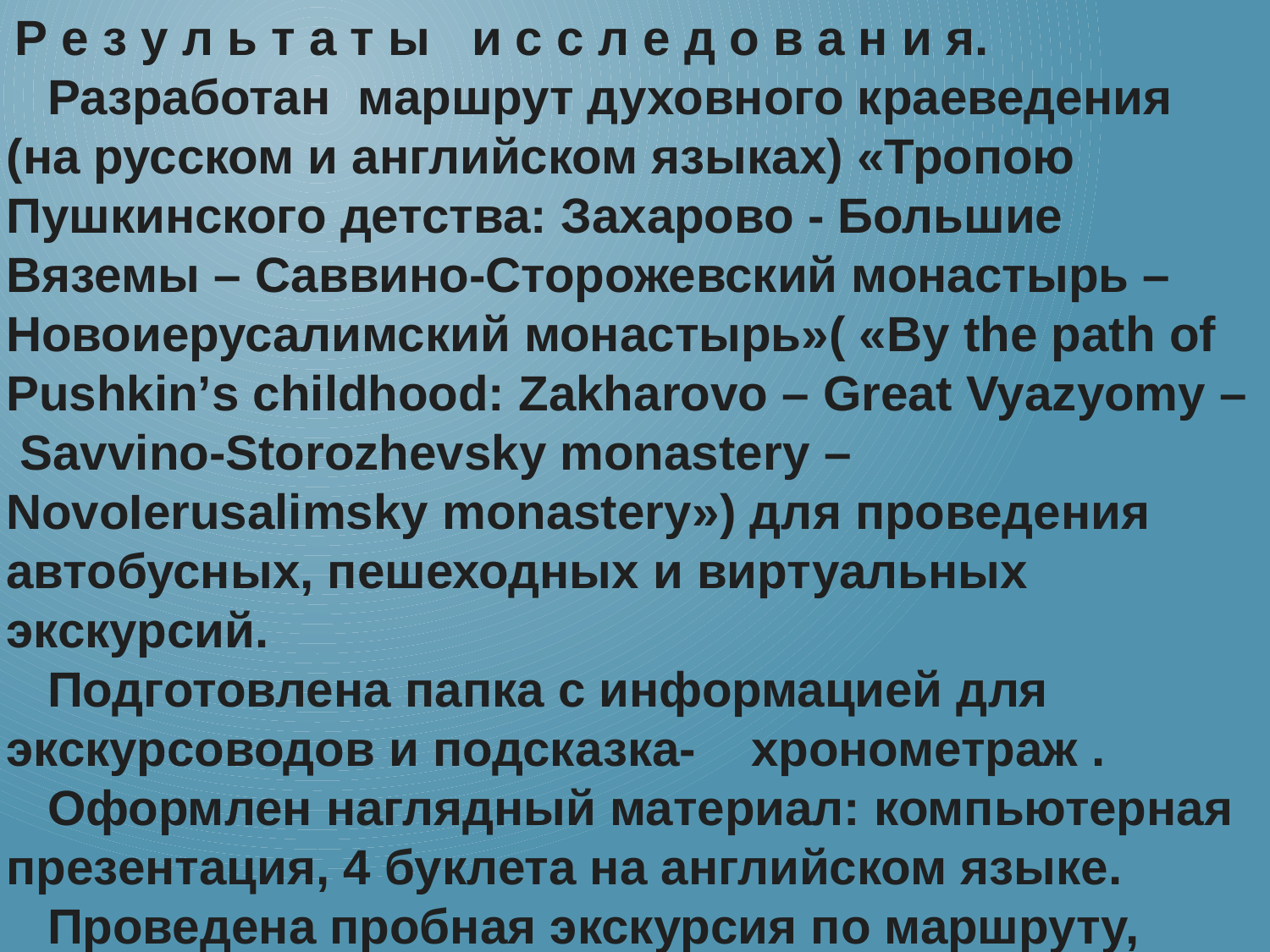

Р е з у л ь т а т ы   и с с л е д о в а н и я.
   Разработан  маршрут духовного краеведения (на русском и английском языках) «Тропою Пушкинского детства: Захарово - Большие Вяземы – Саввино-Сторожевский монастырь –  Новоиерусалимский монастырь»( «By the path of Pushkin’s childhood: Zakharovo – Great Vyazyomy –  Savvino-Storozhevsky monastery –  NovoIerusalimsky monastery») для проведения автобусных, пешеходных и виртуальных экскурсий.
   Подготовлена папка с информацией для экскурсоводов и подсказка-    хронометраж .
   Оформлен наглядный материал: компьютерная презентация, 4 буклета на английском языке.
   Проведена пробная экскурсия по маршруту, внесены  уточнения в проект.